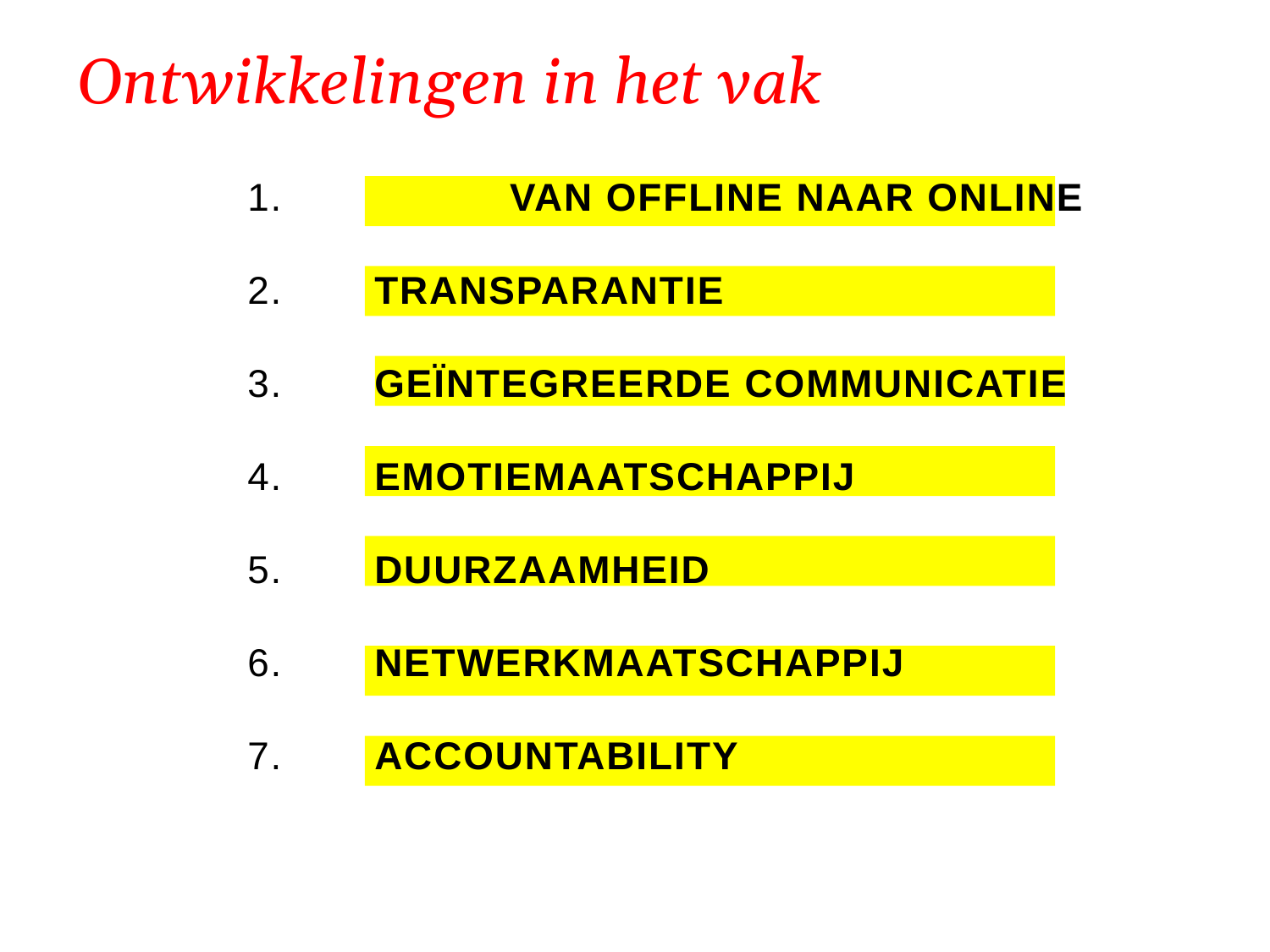

# Ontwikkelingen in het vak
1. 	       Van offline naar online

2. 	TRANSPARANTIE

3. 	Geïntegreerde communicatie

4. 	eMOTIEMAATSCHAPPIJ

5. 	duurzaamheid

6.	NETWERKMAATSCHAPPIJ

7.	ACCOUNTABILITY